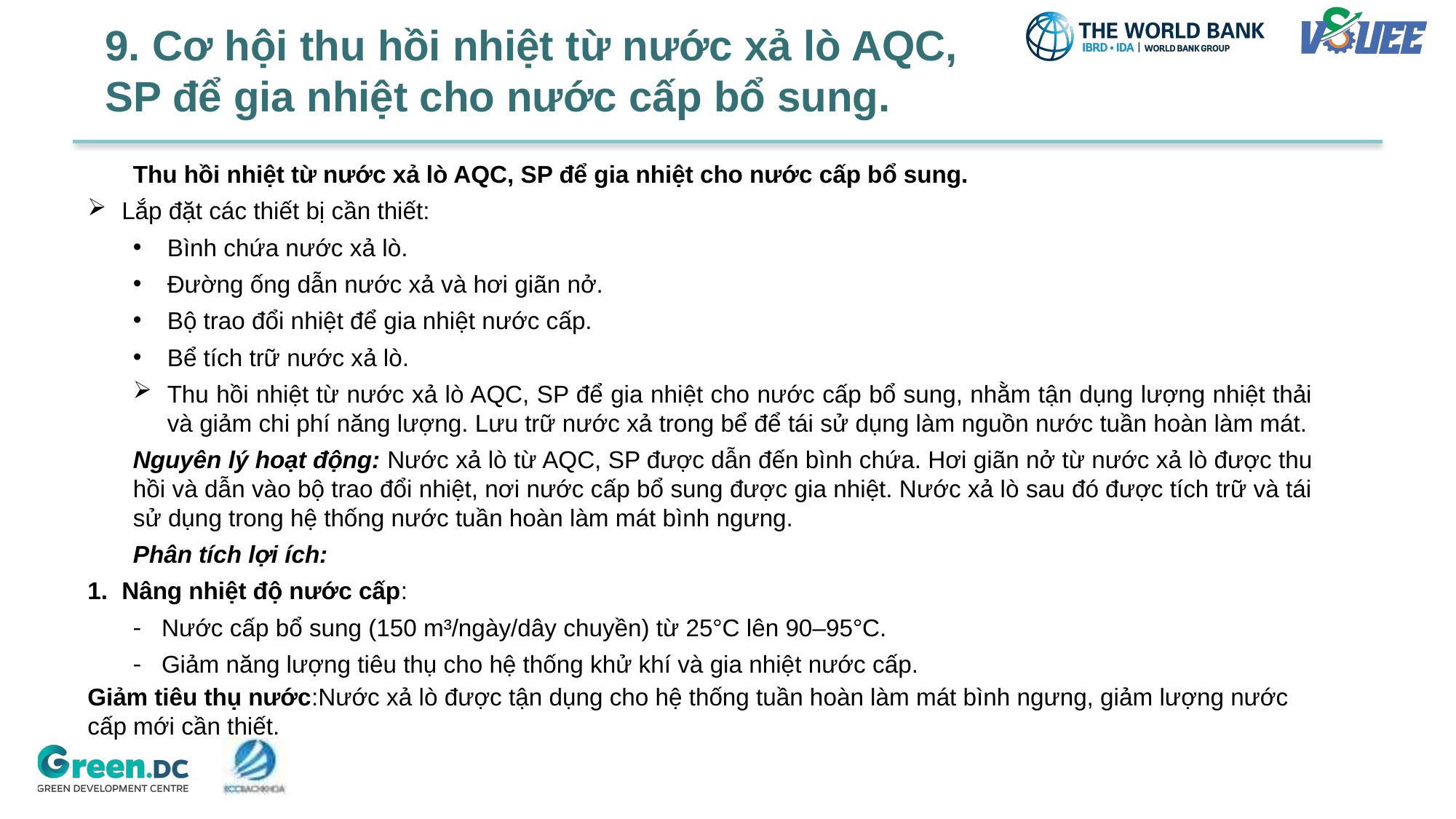

9. Cơ hội thu hồi nhiệt từ nước xả lò AQC, SP để gia nhiệt cho nước cấp bổ sung.

Thu hồi nhiệt từ nước xả lò AQC, SP để gia nhiệt cho nước cấp bổ sung.
Lắp đặt các thiết bị cần thiết:
Bình chứa nước xả lò.
Đường ống dẫn nước xả và hơi giãn nở.
Bộ trao đổi nhiệt để gia nhiệt nước cấp.
Bể tích trữ nước xả lò.
Thu hồi nhiệt từ nước xả lò AQC, SP để gia nhiệt cho nước cấp bổ sung, nhằm tận dụng lượng nhiệt thải và giảm chi phí năng lượng. Lưu trữ nước xả trong bể để tái sử dụng làm nguồn nước tuần hoàn làm mát.
Nguyên lý hoạt động: Nước xả lò từ AQC, SP được dẫn đến bình chứa. Hơi giãn nở từ nước xả lò được thu hồi và dẫn vào bộ trao đổi nhiệt, nơi nước cấp bổ sung được gia nhiệt. Nước xả lò sau đó được tích trữ và tái sử dụng trong hệ thống nước tuần hoàn làm mát bình ngưng.
Phân tích lợi ích:
Nâng nhiệt độ nước cấp:
Nước cấp bổ sung (150 m³/ngày/dây chuyền) từ 25°C lên 90–95°C.
Giảm năng lượng tiêu thụ cho hệ thống khử khí và gia nhiệt nước cấp.
Giảm tiêu thụ nước:Nước xả lò được tận dụng cho hệ thống tuần hoàn làm mát bình ngưng, giảm lượng nước cấp mới cần thiết.